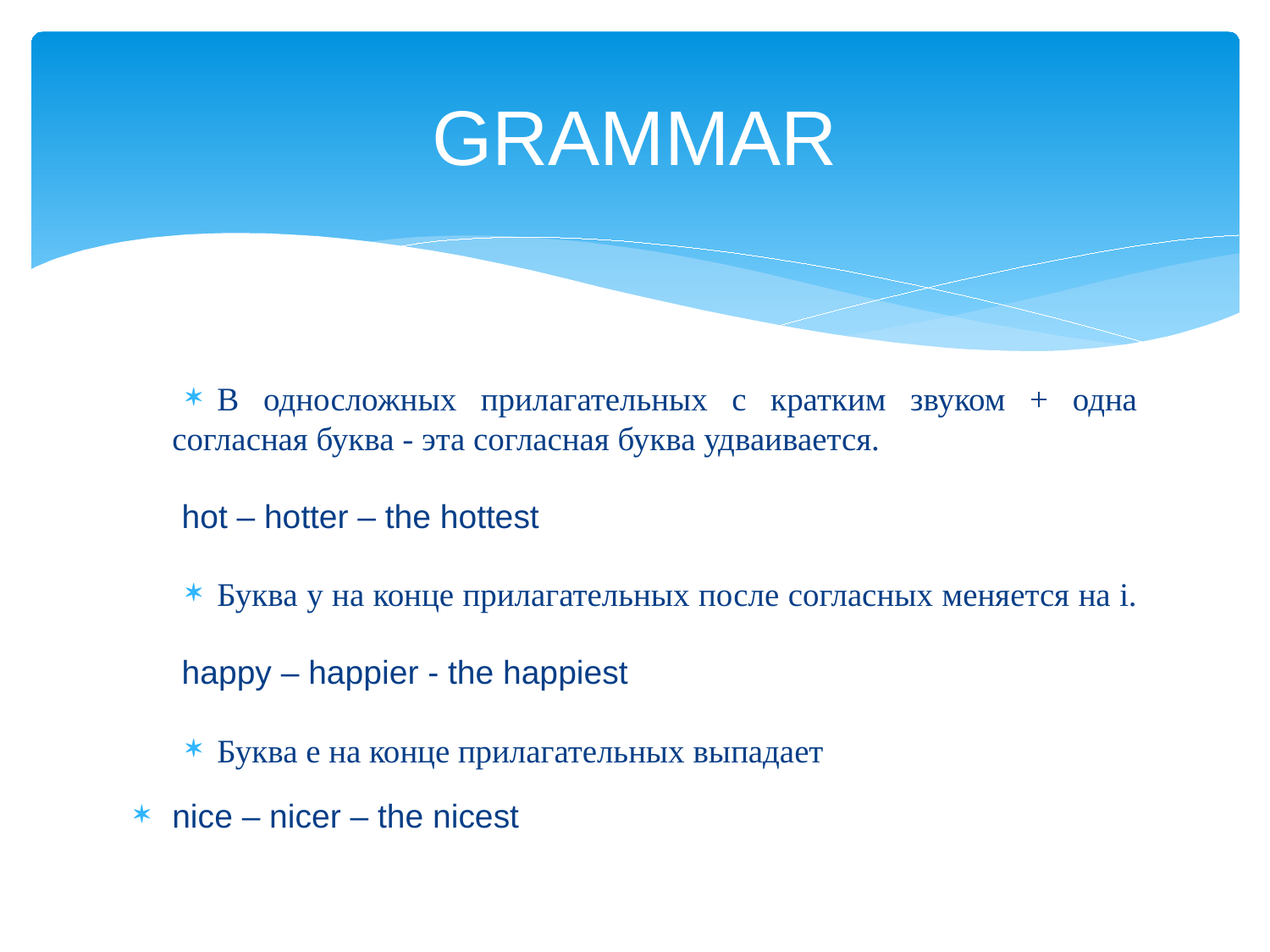

# GRAMMAR
В односложных прилагательных с кратким звуком + одна согласная буква - эта согласная буква удваивается.
hot – hotter – the hottest
Буква у на конце прилагательных после согласных меняется на i.
happy – happier - the happiest
Буква e на конце прилагательных выпадает
nice – nicer – the nicest